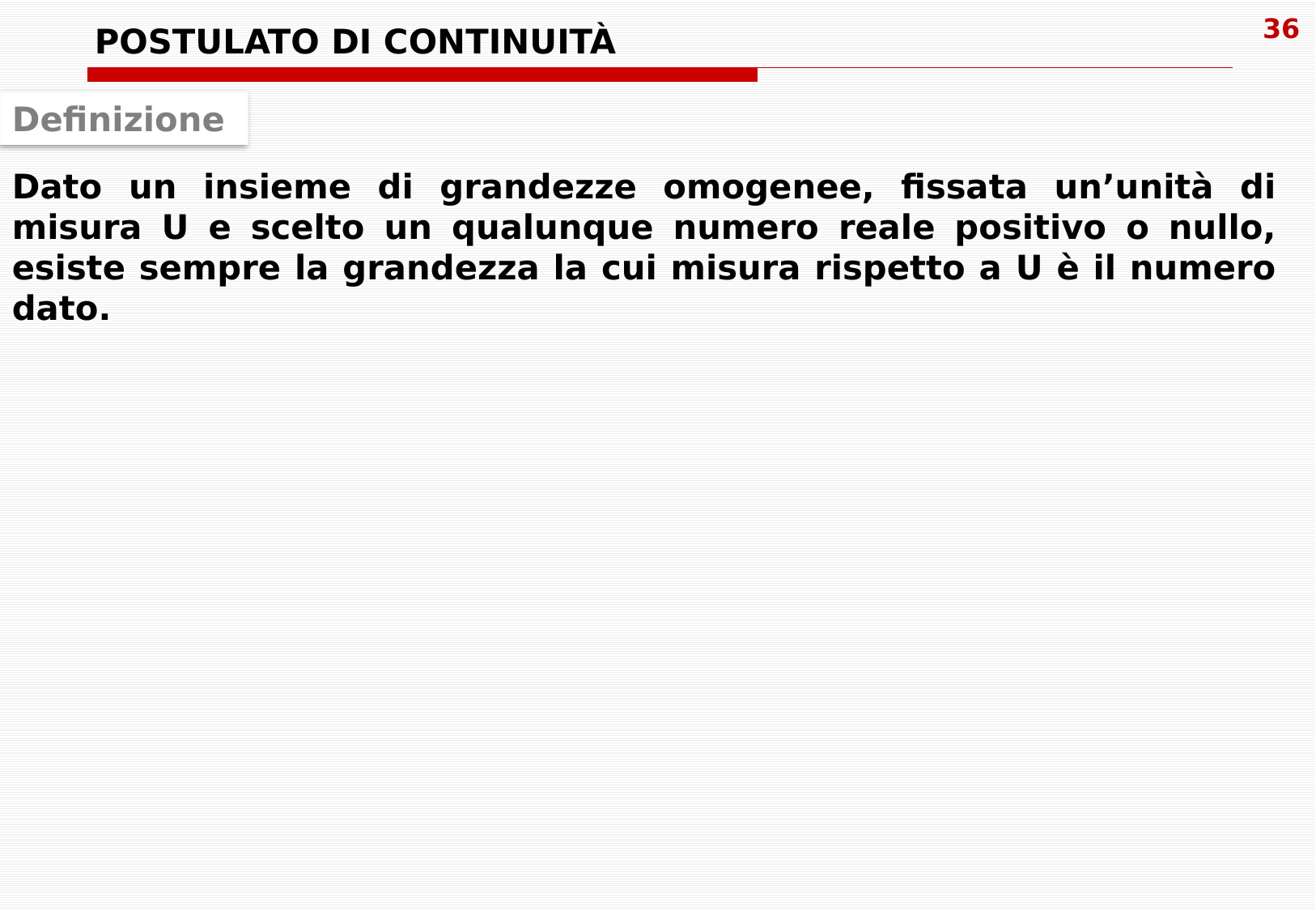

POSTULATO DI CONTINUITÀ
Definizione
Dato un insieme di grandezze omogenee, fissata un’unità di misura U e scelto un qualunque numero reale positivo o nullo, esiste sempre la grandezza la cui misura rispetto a U è il numero dato.